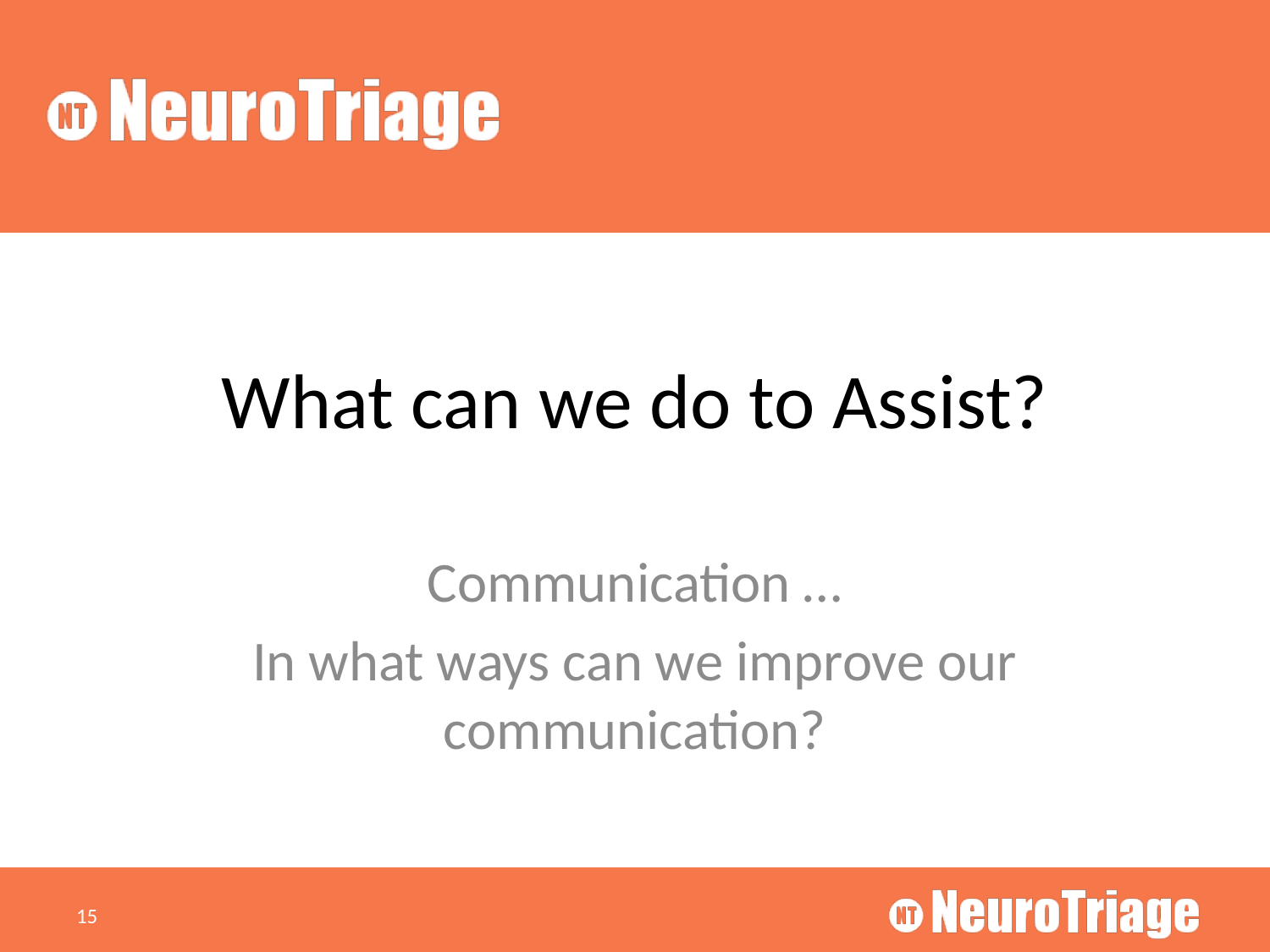

# What can we do to Assist?
Communication …
In what ways can we improve our communication?
15